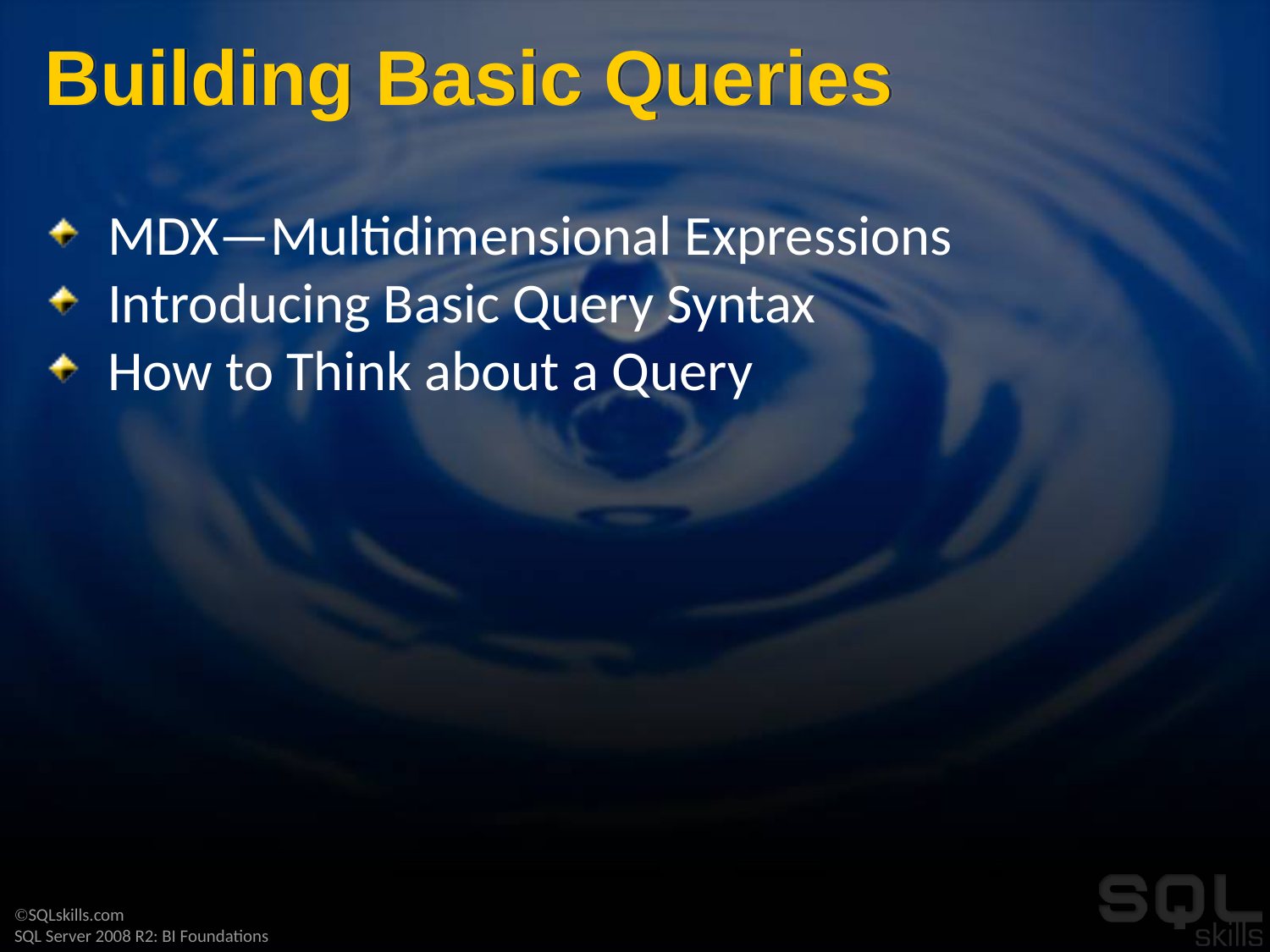

# Building Basic Queries
MDX—Multidimensional Expressions
Introducing Basic Query Syntax
How to Think about a Query